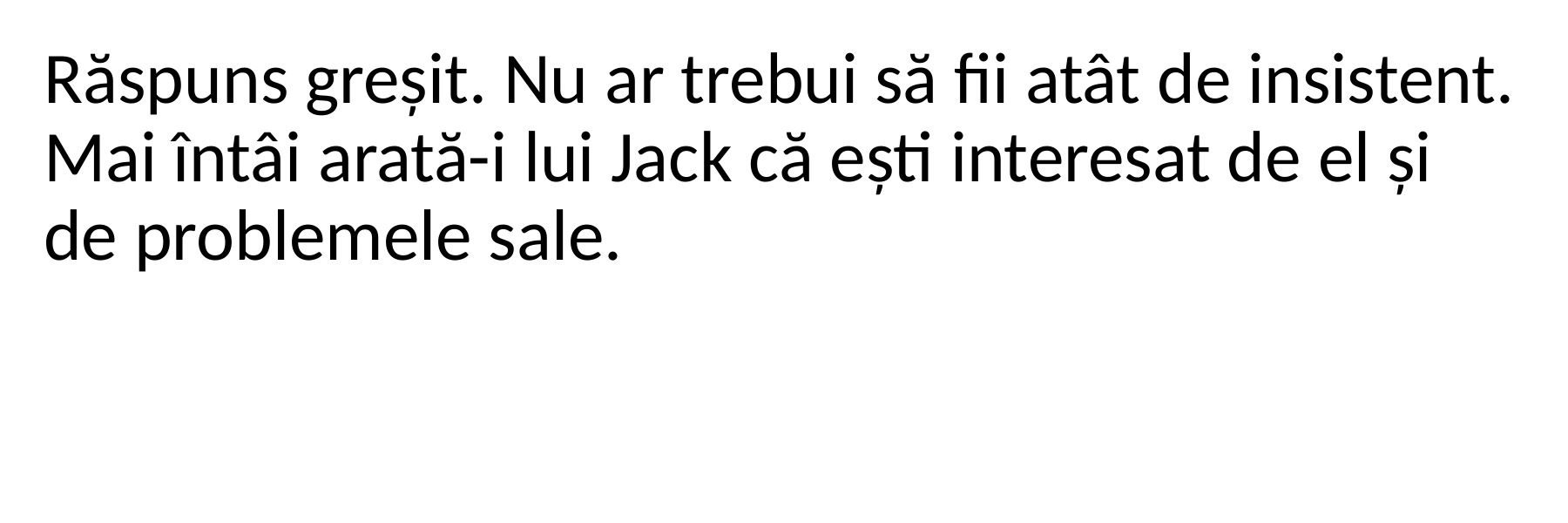

Răspuns greșit. Nu ar trebui să fii atât de insistent. Mai întâi arată-i lui Jack că ești interesat de el și de problemele sale.